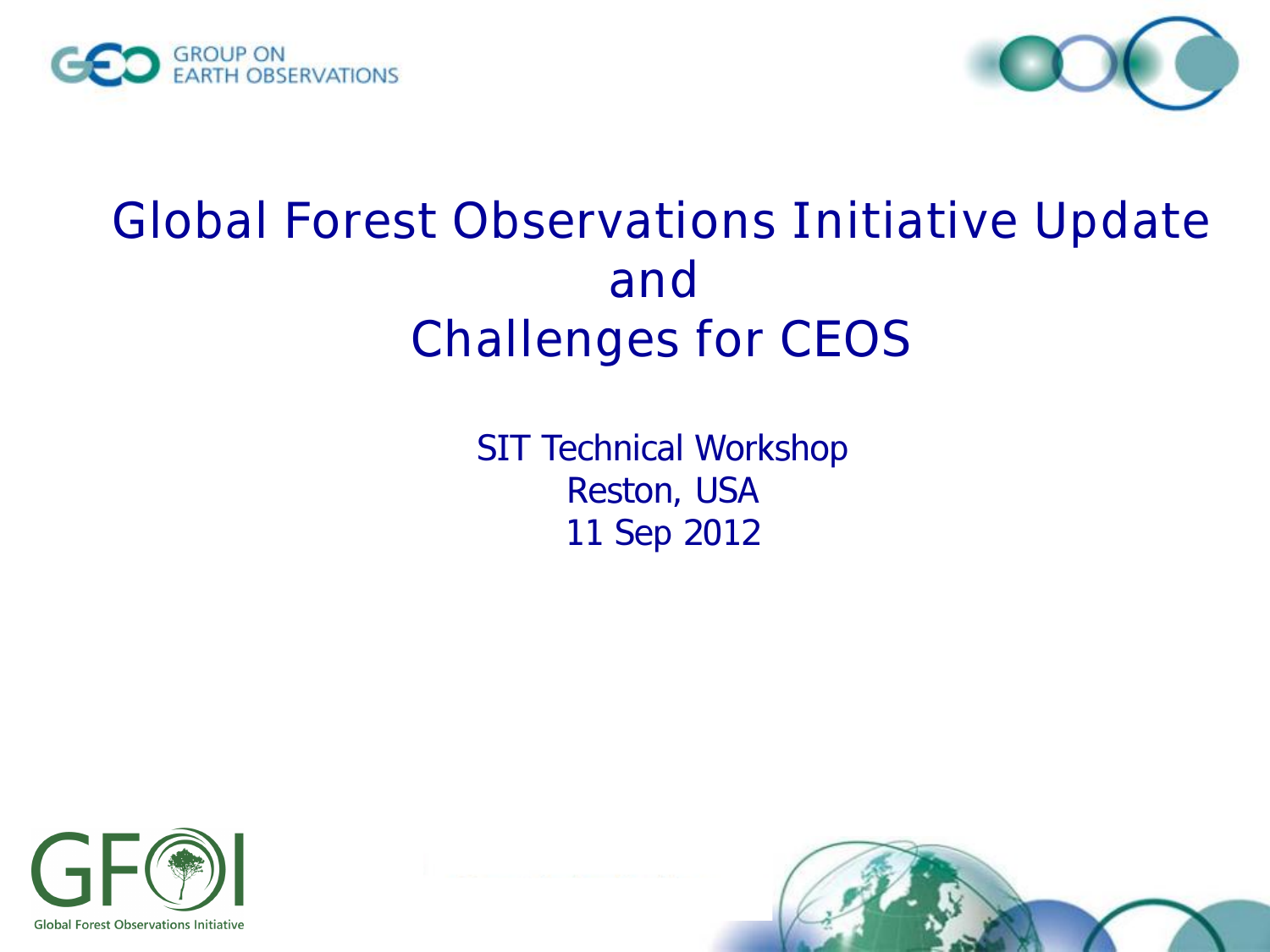

# Global Forest Observations Initiative Update and Challenges for CEOS SIT Technical Workshop Reston, USA 11 Sep 2012

© GEO Secretariat